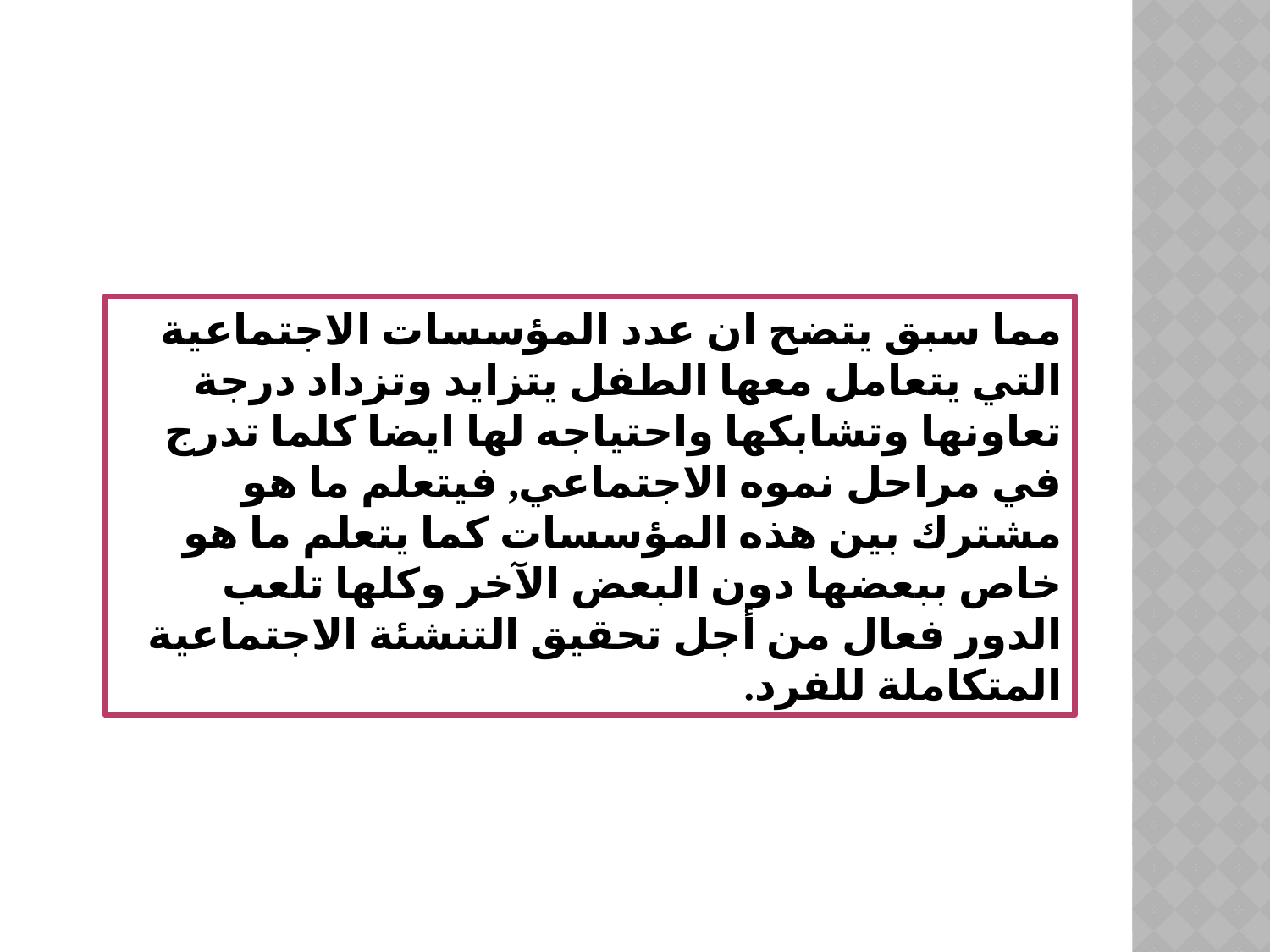

مما سبق يتضح ان عدد المؤسسات الاجتماعية التي يتعامل معها الطفل يتزايد وتزداد درجة تعاونها وتشابكها واحتياجه لها ايضا كلما تدرج في مراحل نموه الاجتماعي, فيتعلم ما هو مشترك بين هذه المؤسسات كما يتعلم ما هو خاص ببعضها دون البعض الآخر وكلها تلعب الدور فعال من أجل تحقيق التنشئة الاجتماعية المتكاملة للفرد.